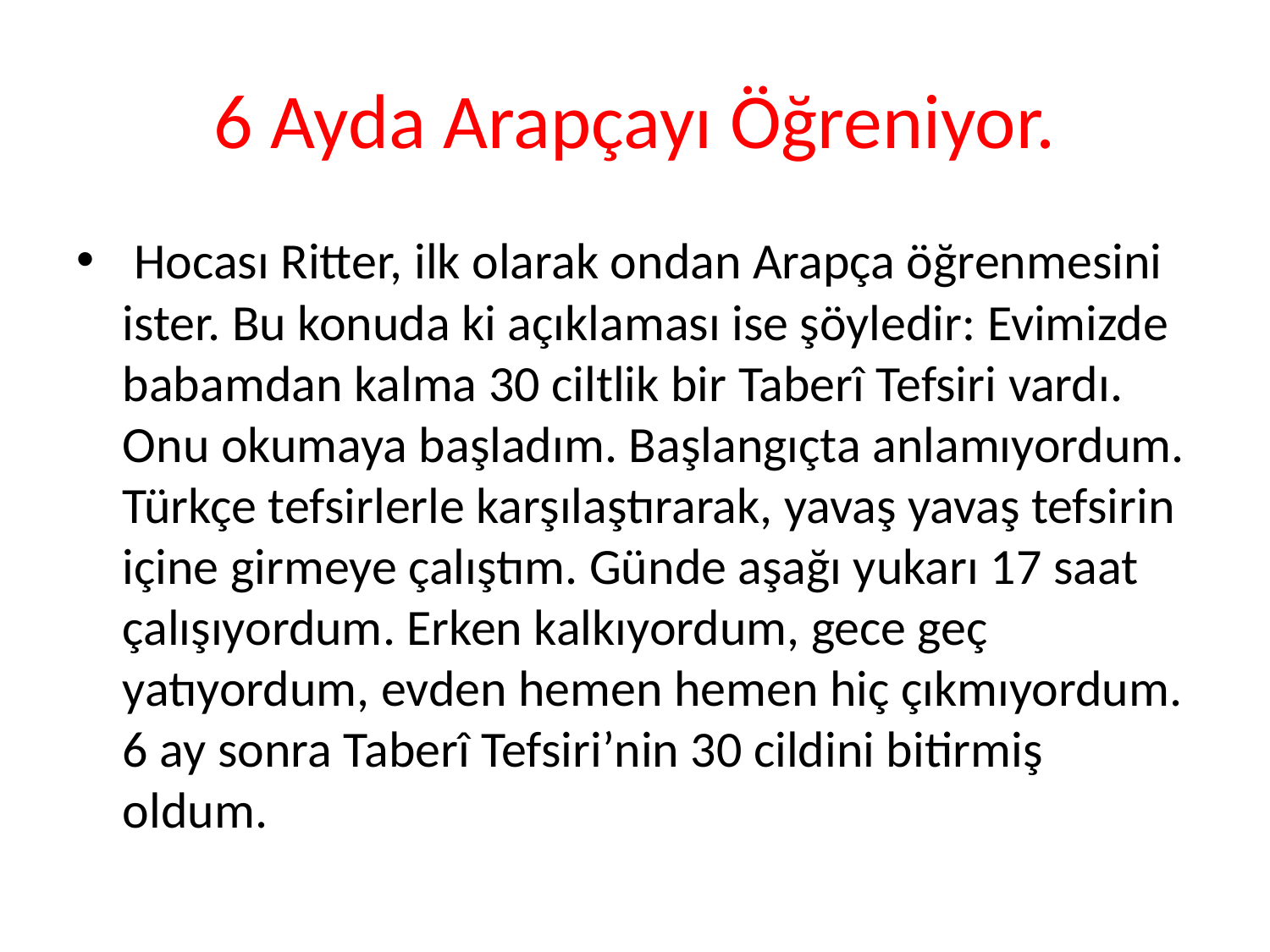

# 6 Ayda Arapçayı Öğreniyor.
 Hocası Ritter, ilk olarak ondan Arapça öğrenmesini ister. Bu konuda ki açıklaması ise şöyledir: Evimizde babamdan kalma 30 ciltlik bir Taberî Tefsiri vardı. Onu okumaya başladım. Başlangıçta anlamıyordum. Türkçe tefsirlerle karşılaştırarak, yavaş yavaş tefsirin içine girmeye çalıştım. Günde aşağı yukarı 17 saat çalışıyordum. Erken kalkıyordum, gece geç yatıyordum, evden hemen hemen hiç çıkmıyordum. 6 ay sonra Taberî Tefsiri’nin 30 cildini bitirmiş oldum.